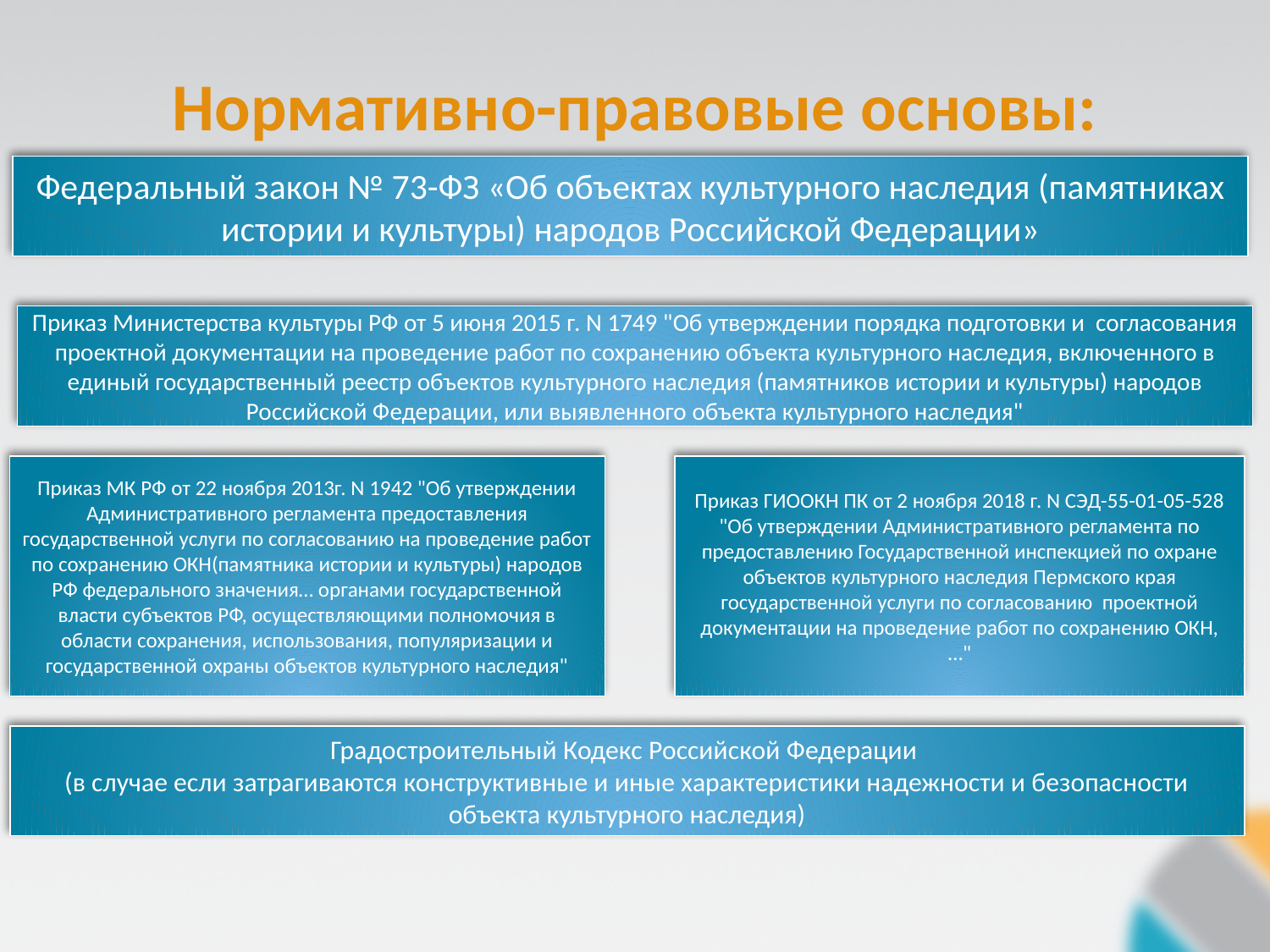

Нормативно-правовые основы:
Федеральный закон № 73-ФЗ «Об объектах культурного наследия (памятниках истории и культуры) народов Российской Федерации»
Приказ Министерства культуры РФ от 5 июня 2015 г. N 1749 "Об утверждении порядка подготовки и  согласования проектной документации на проведение работ по сохранению объекта культурного наследия, включенного в единый государственный реестр объектов культурного наследия (памятников истории и культуры) народов Российской Федерации, или выявленного объекта культурного наследия"
Приказ МК РФ от 22 ноября 2013г. N 1942 "Об утверждении Административного регламента предоставления государственной услуги по согласованию на проведение работ по сохранению ОКН(памятника истории и культуры) народов РФ федерального значения… органами государственной власти субъектов РФ, осуществляющими полномочия в области сохранения, использования, популяризации и государственной охраны объектов культурного наследия"
Приказ ГИООКН ПК от 2 ноября 2018 г. N СЭД-55-01-05-528 "Об утверждении Административного регламента по
предоставлению Государственной инспекцией по охране объектов культурного наследия Пермского края государственной услуги по согласованию  проектной документации на проведение работ по сохранению ОКН, …"

Градостроительный Кодекс Российской Федерации
(в случае если затрагиваются конструктивные и иные характеристики надежности и безопасности объекта культурного наследия)